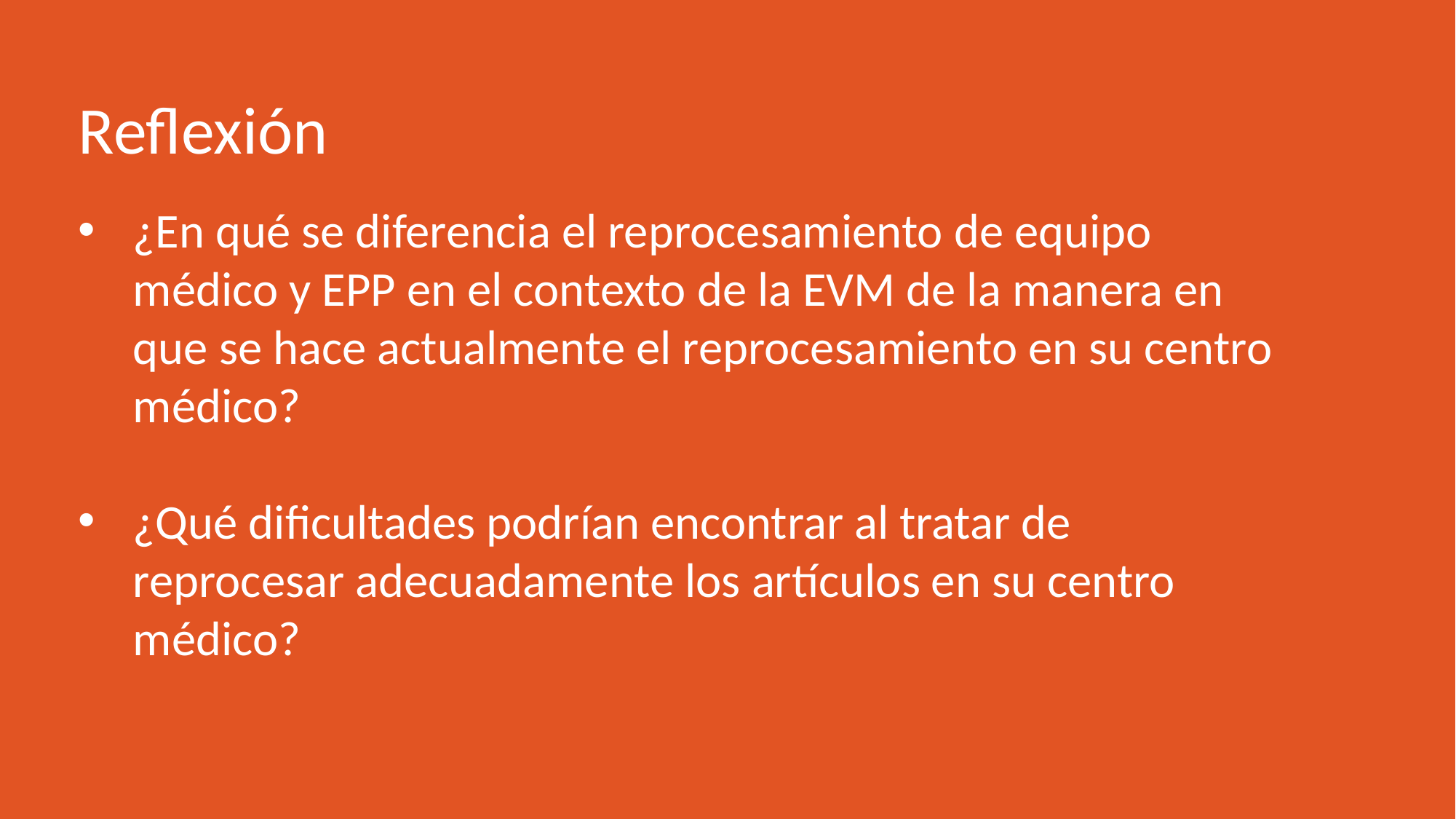

# Reflexión
¿En qué se diferencia el reprocesamiento de equipo médico y EPP en el contexto de la EVM de la manera en que se hace actualmente el reprocesamiento en su centro médico?

¿Qué dificultades podrían encontrar al tratar de reprocesar adecuadamente los artículos en su centro médico?